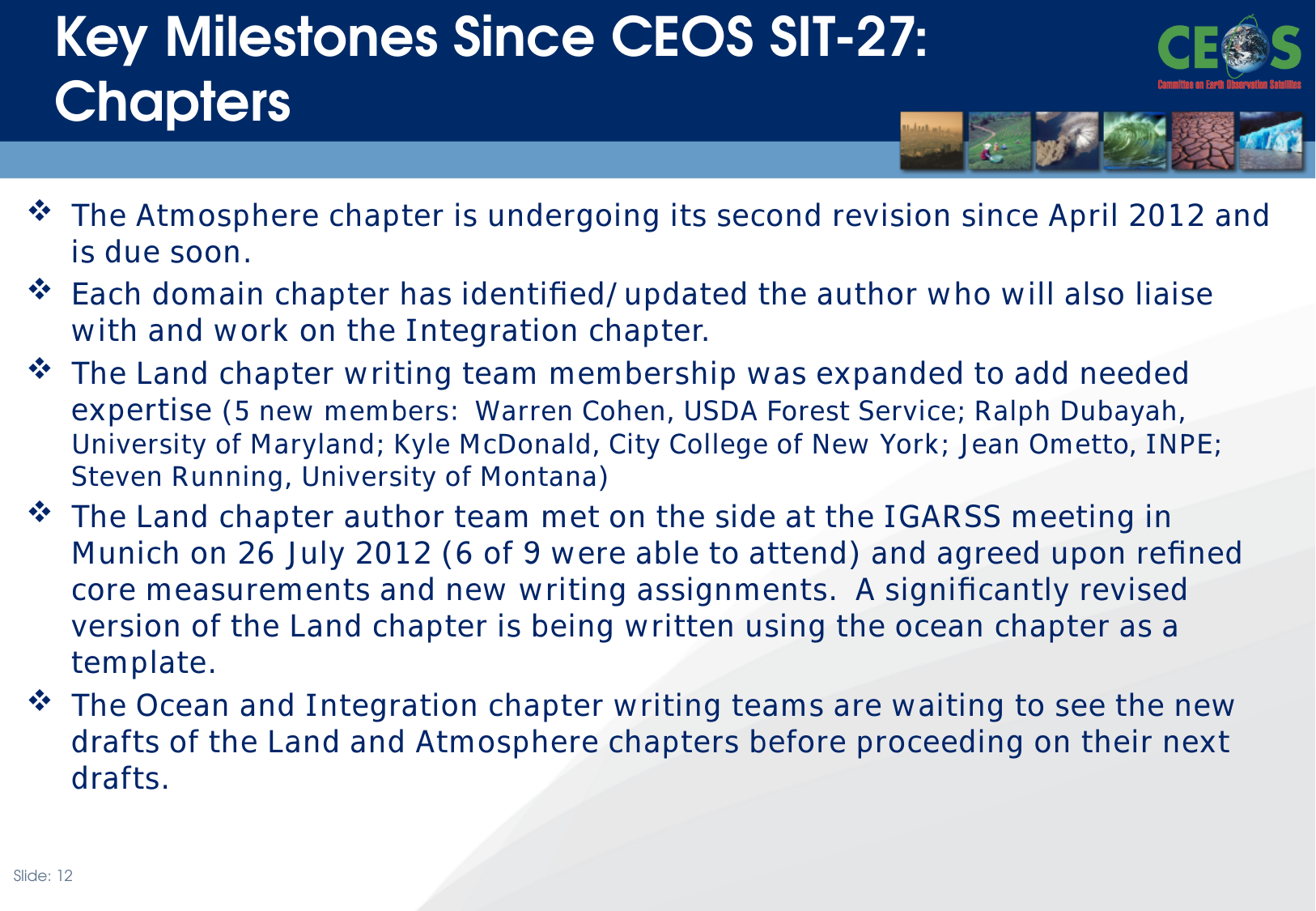

# Key Milestones Since CEOS SIT-27: Chapters
The Atmosphere chapter is undergoing its second revision since April 2012 and is due soon.
Each domain chapter has identified/updated the author who will also liaise with and work on the Integration chapter.
The Land chapter writing team membership was expanded to add needed expertise (5 new members:  Warren Cohen, USDA Forest Service; Ralph Dubayah, University of Maryland; Kyle McDonald, City College of New York; Jean Ometto, INPE; Steven Running, University of Montana)
The Land chapter author team met on the side at the IGARSS meeting in Munich on 26 July 2012 (6 of 9 were able to attend) and agreed upon refined core measurements and new writing assignments.  A significantly revised version of the Land chapter is being written using the ocean chapter as a template.
The Ocean and Integration chapter writing teams are waiting to see the new drafts of the Land and Atmosphere chapters before proceeding on their next drafts.